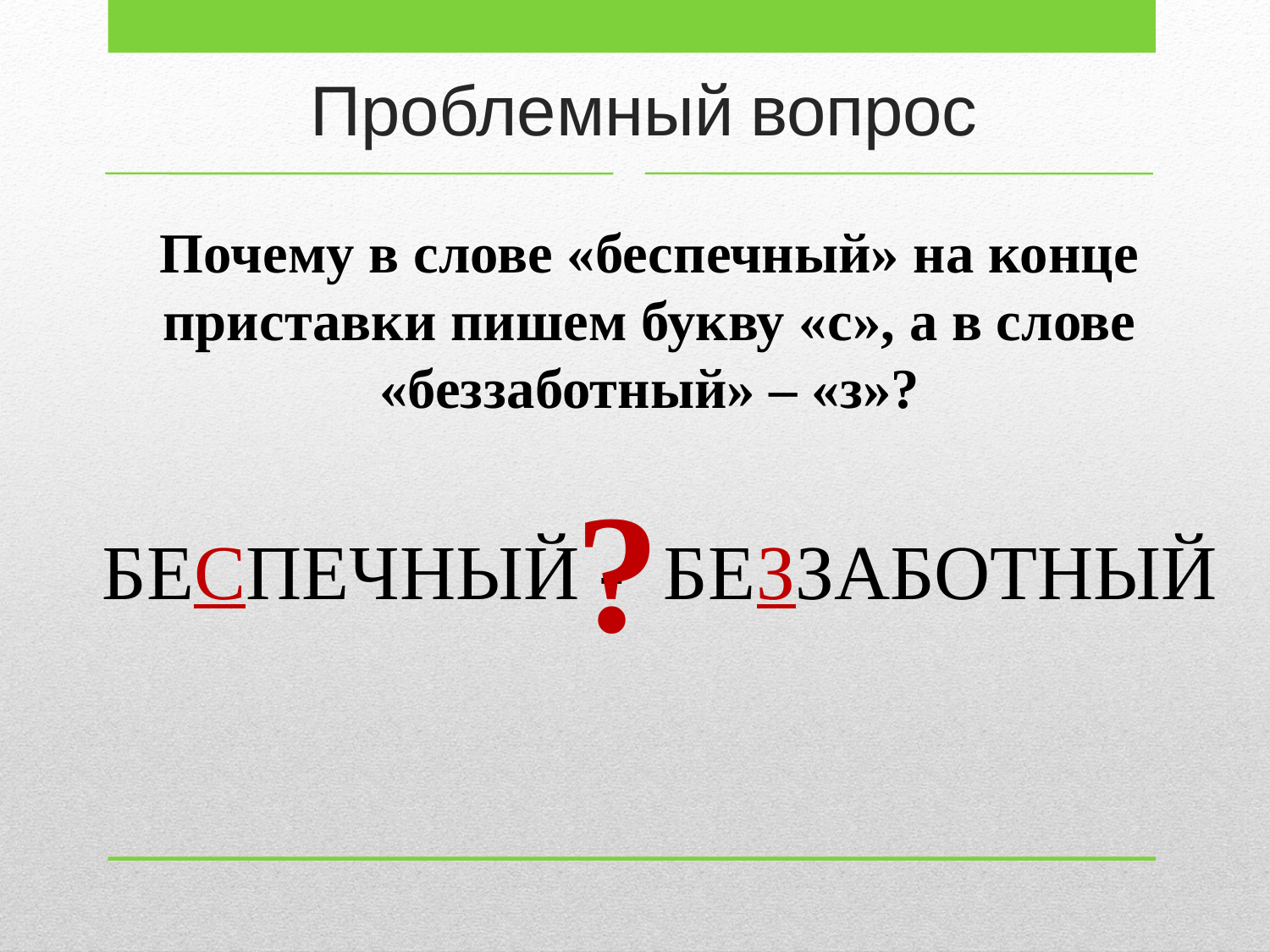

# Проблемный вопрос
Почему в слове «беспечный» на конце приставки пишем букву «с», а в слове «беззаботный» – «з»?
  ?
БЕСПЕЧНЫЙ -  БЕЗЗАБОТНЫЙ